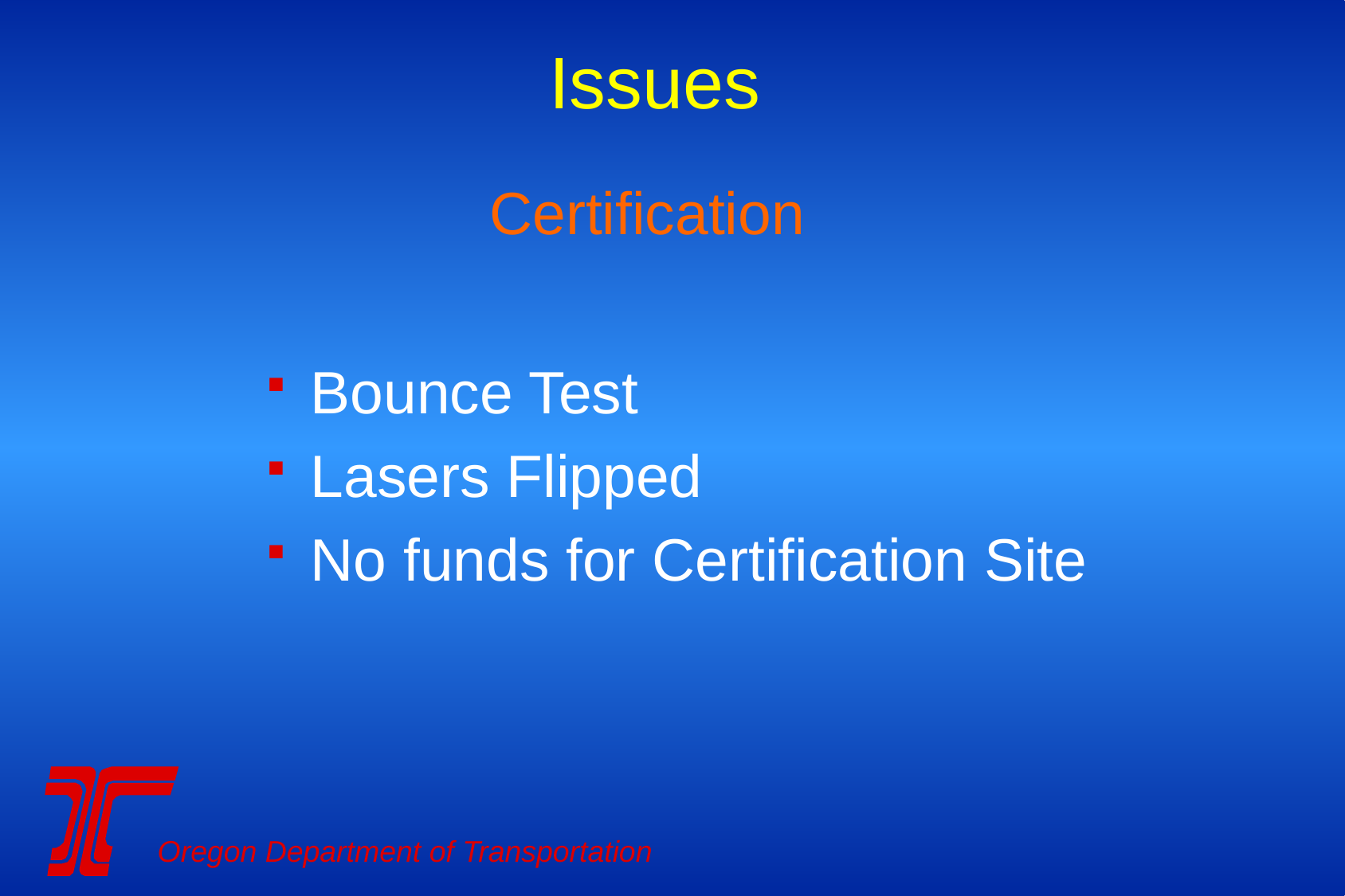

# Issues
Certification
Bounce Test
Lasers Flipped
No funds for Certification Site